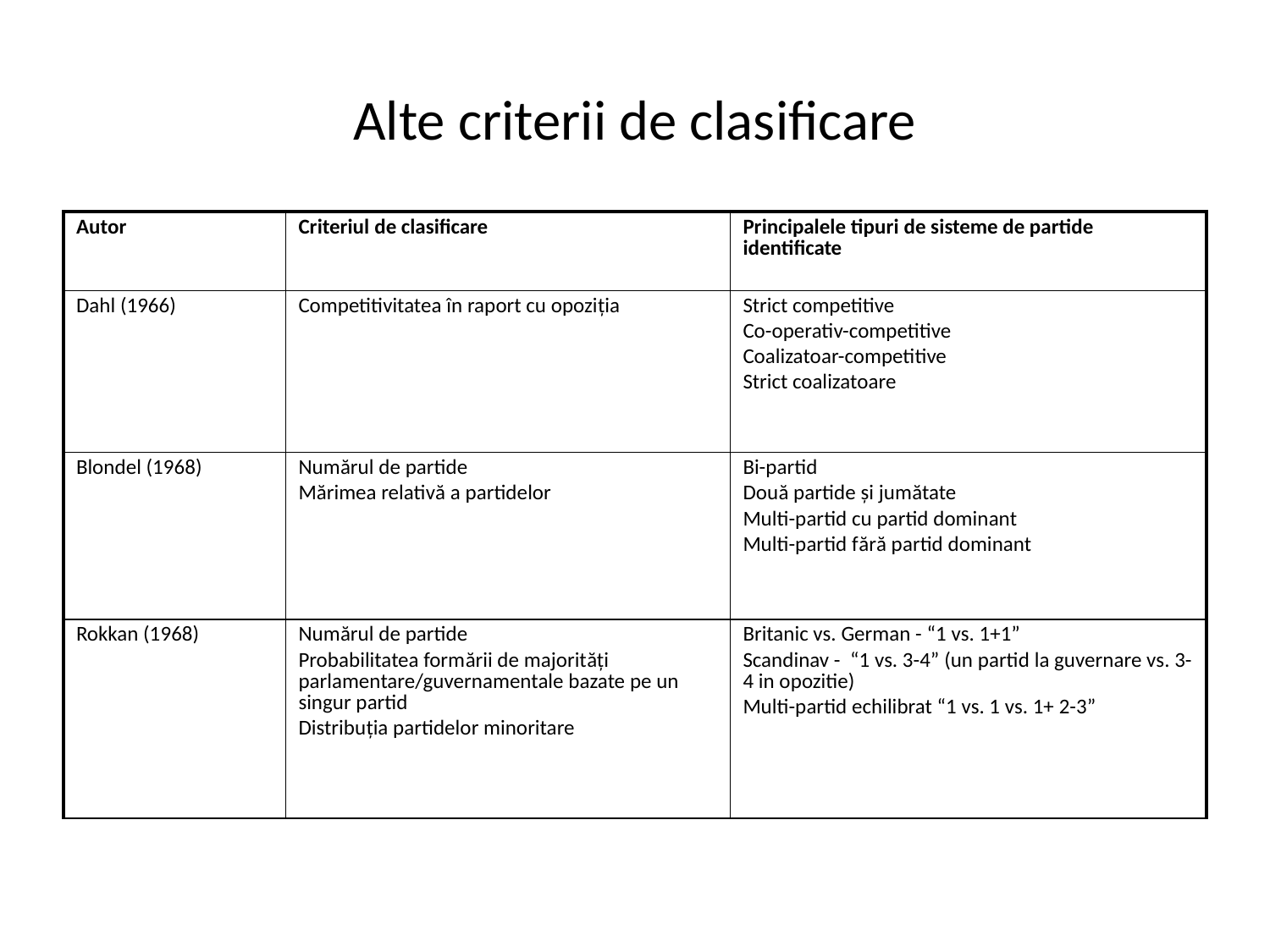

# Alte criterii de clasificare
| Autor | Criteriul de clasificare | Principalele tipuri de sisteme de partide identificate |
| --- | --- | --- |
| Dahl (1966) | Competitivitatea în raport cu opoziția | Strict competitive Co-operativ-competitive Coalizatoar-competitive Strict coalizatoare |
| Blondel (1968) | Numărul de partide Mărimea relativă a partidelor | Bi-partid Două partide și jumătate Multi-partid cu partid dominant Multi-partid fără partid dominant |
| Rokkan (1968) | Numărul de partide Probabilitatea formării de majorități parlamentare/guvernamentale bazate pe un singur partid Distribuția partidelor minoritare | Britanic vs. German - “1 vs. 1+1” Scandinav - “1 vs. 3-4” (un partid la guvernare vs. 3-4 in opozitie) Multi-partid echilibrat “1 vs. 1 vs. 1+ 2-3” |